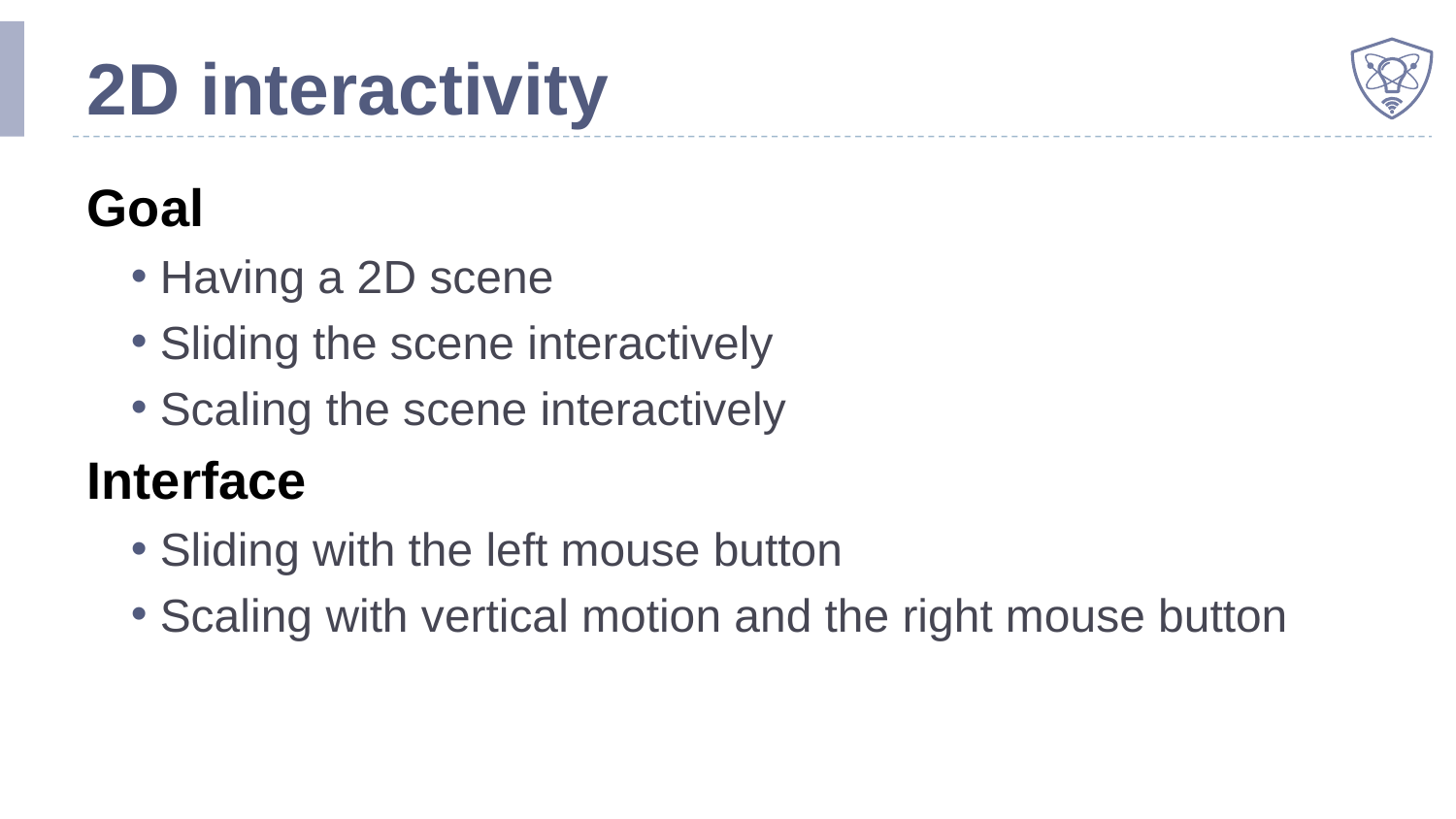

# 2D interactivity
Goal
Having a 2D scene
Sliding the scene interactively
Scaling the scene interactively
Interface
Sliding with the left mouse button
Scaling with vertical motion and the right mouse button